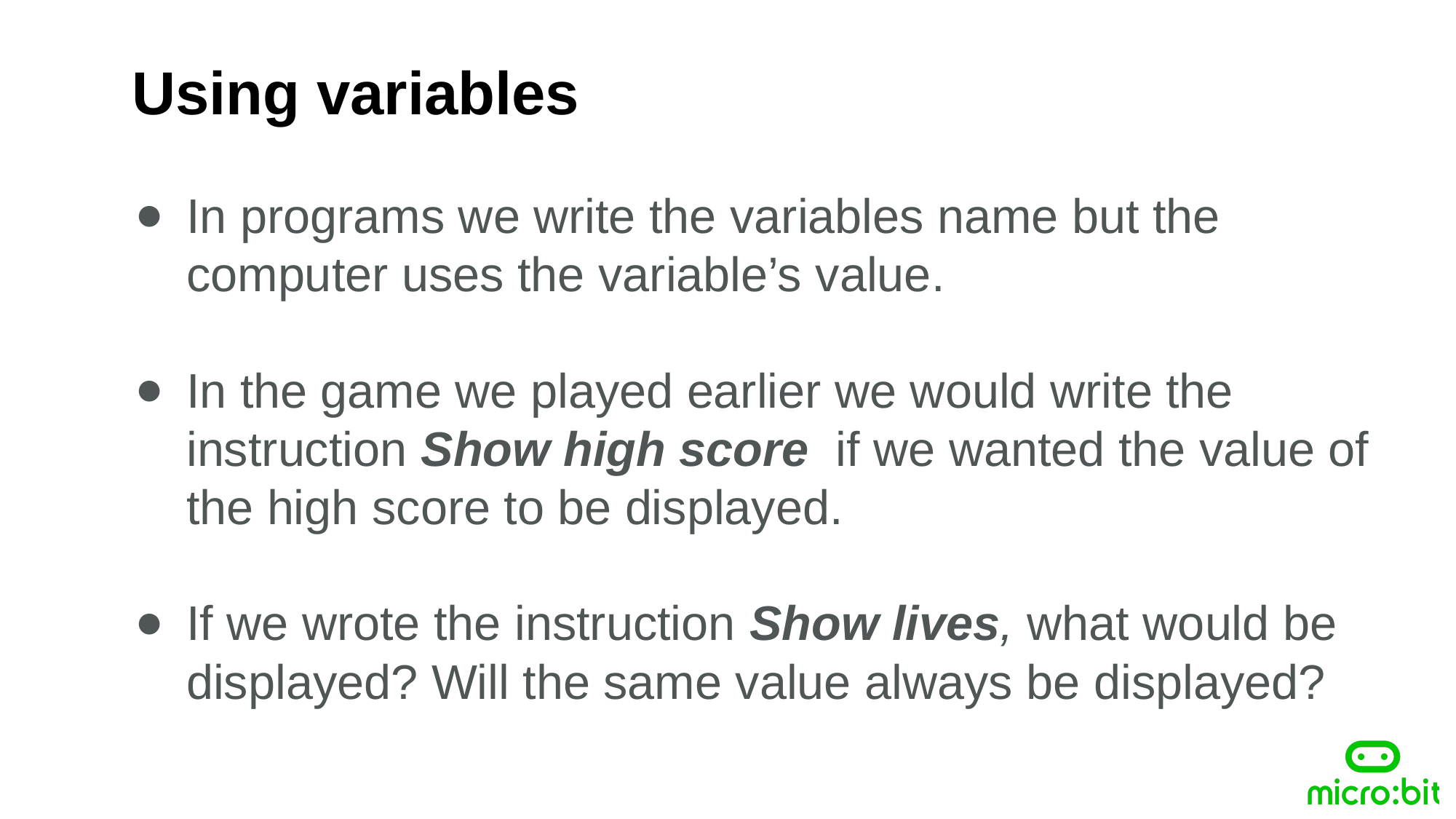

Using variables

In programs we write the variables name but the computer uses the variable’s value.

In the game we played earlier we would write the instruction Show high score  if we wanted the value of the high score to be displayed.

If we wrote the instruction Show lives, what would be displayed? Will the same value always be displayed?

Yesterday as I was walking to school, Favourite Superhero jumped out from behind a bin and tried to steal a packet of Favourite Sweet from my bag. However, he/she soon fled when he/she saw a Favorite Animal baring Favorite Number sharp teeth coming towards him/her.